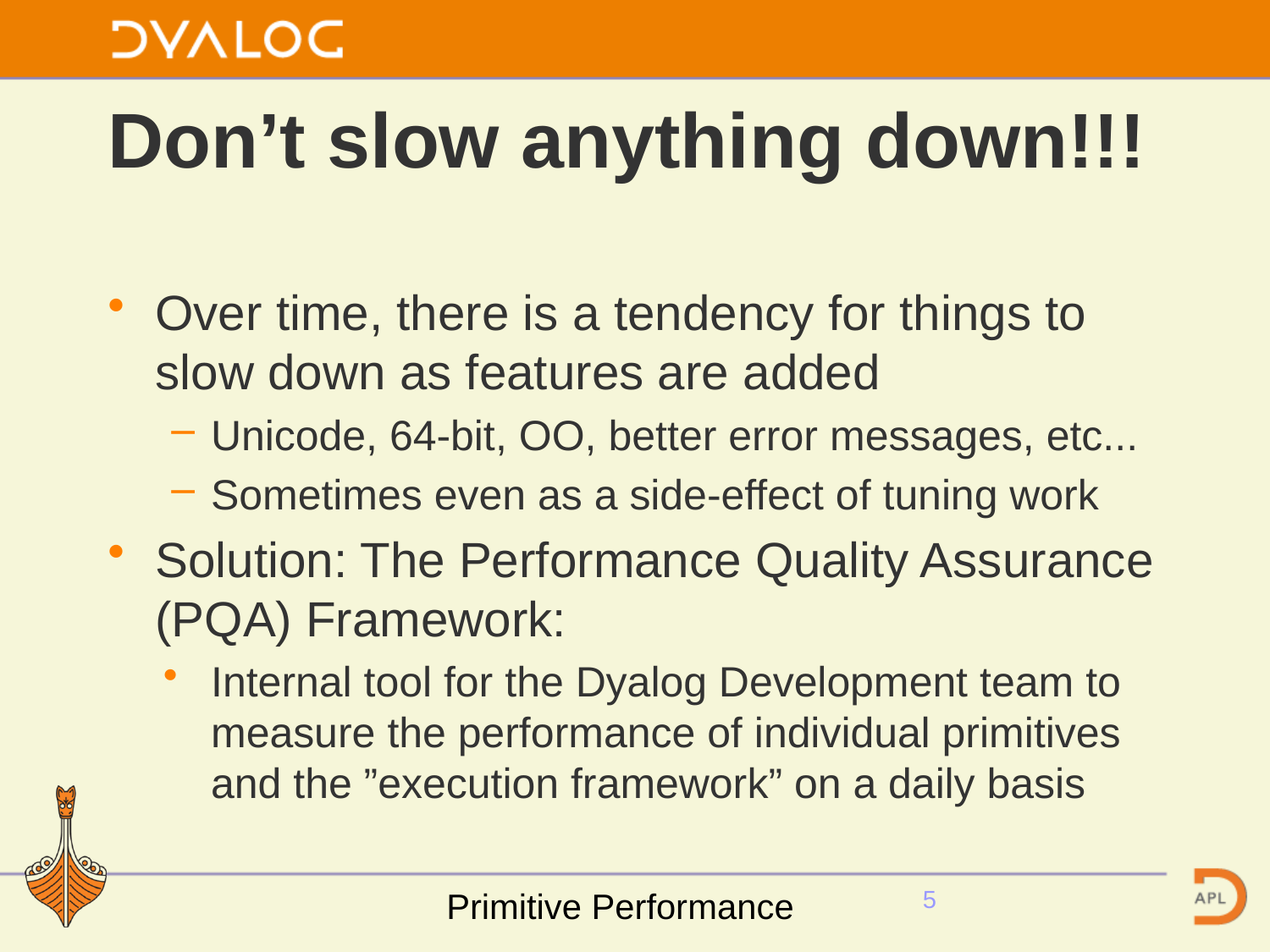

# Don’t slow anything down!!!
Over time, there is a tendency for things to slow down as features are added
Unicode, 64-bit, OO, better error messages, etc...
Sometimes even as a side-effect of tuning work
Solution: The Performance Quality Assurance (PQA) Framework:
Internal tool for the Dyalog Development team to measure the performance of individual primitives and the ”execution framework” on a daily basis

Primitive Performance
5